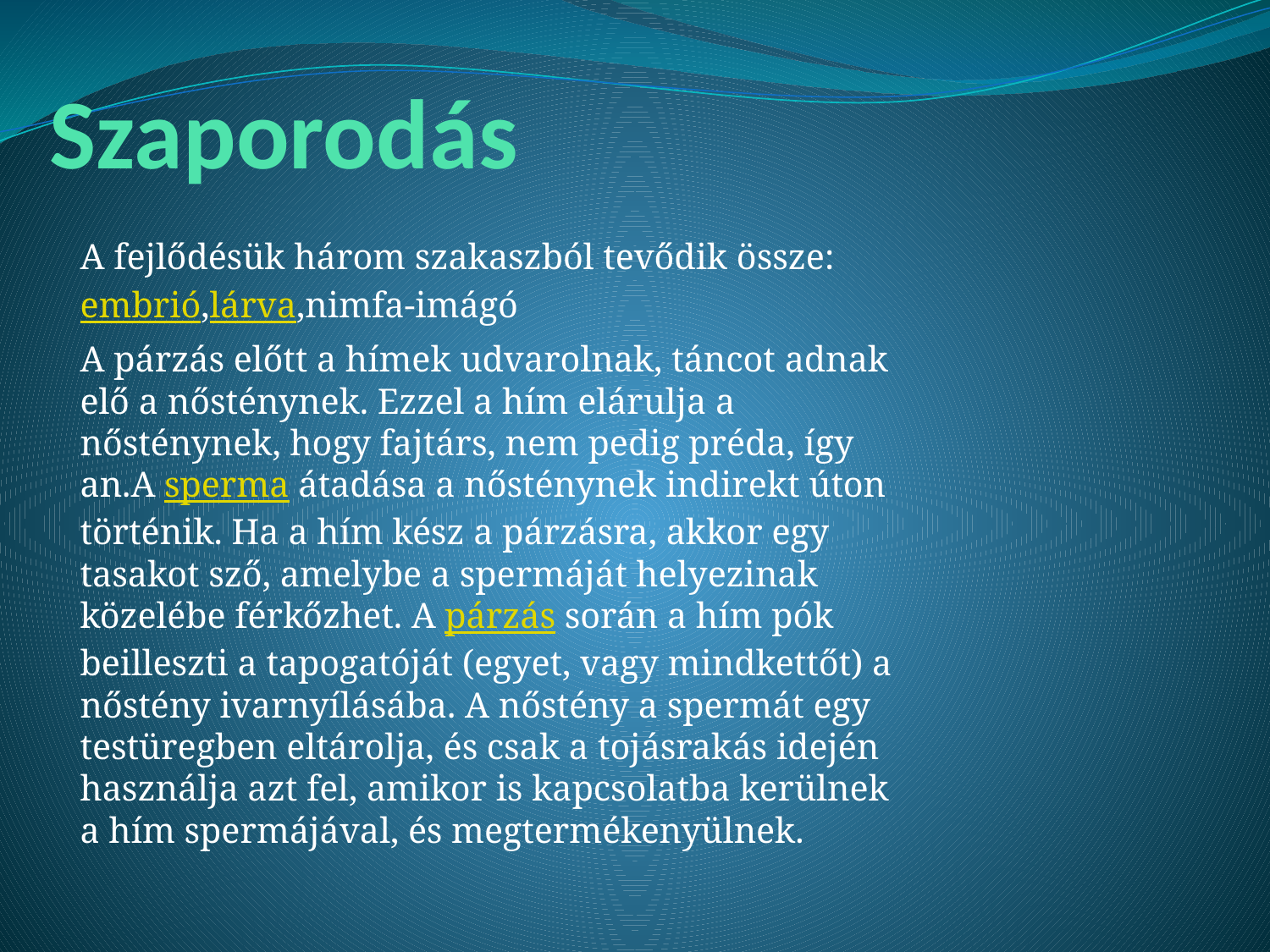

# Szaporodás
A fejlődésük három szakaszból tevődik össze:
embrió,lárva,nimfa-imágó
A párzás előtt a hímek udvarolnak, táncot adnak elő a nősténynek. Ezzel a hím elárulja a nősténynek, hogy fajtárs, nem pedig préda, így an.A sperma átadása a nősténynek indirekt úton történik. Ha a hím kész a párzásra, akkor egy tasakot sző, amelybe a spermáját helyezinak közelébe férkőzhet. A párzás során a hím pók beilleszti a tapogatóját (egyet, vagy mindkettőt) a nőstény ivarnyílásába. A nőstény a spermát egy testüregben eltárolja, és csak a tojásrakás idején használja azt fel, amikor is kapcsolatba kerülnek a hím spermájával, és megtermékenyülnek.